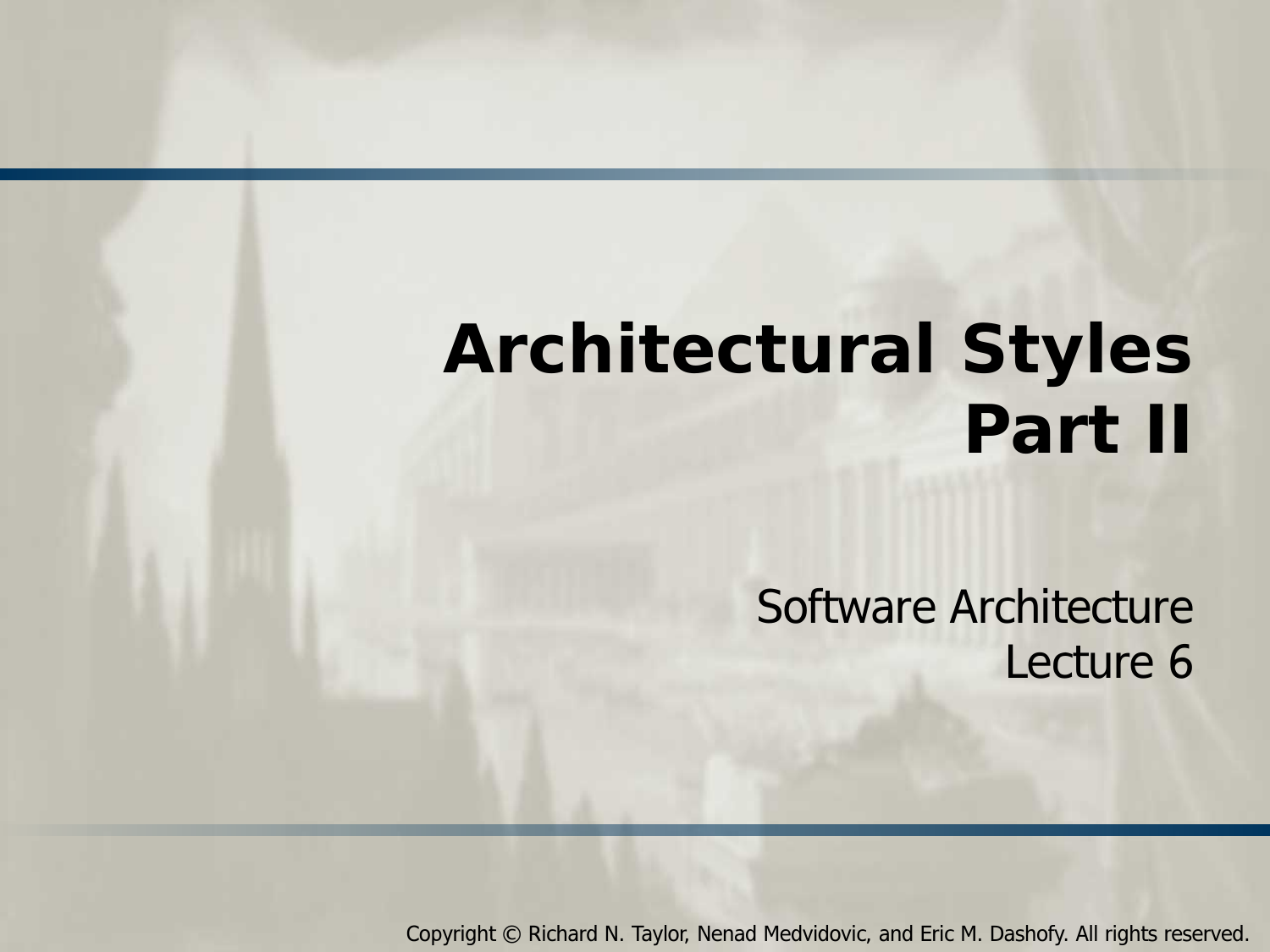

# Architectural Styles Part II
Software Architecture
Lecture 6